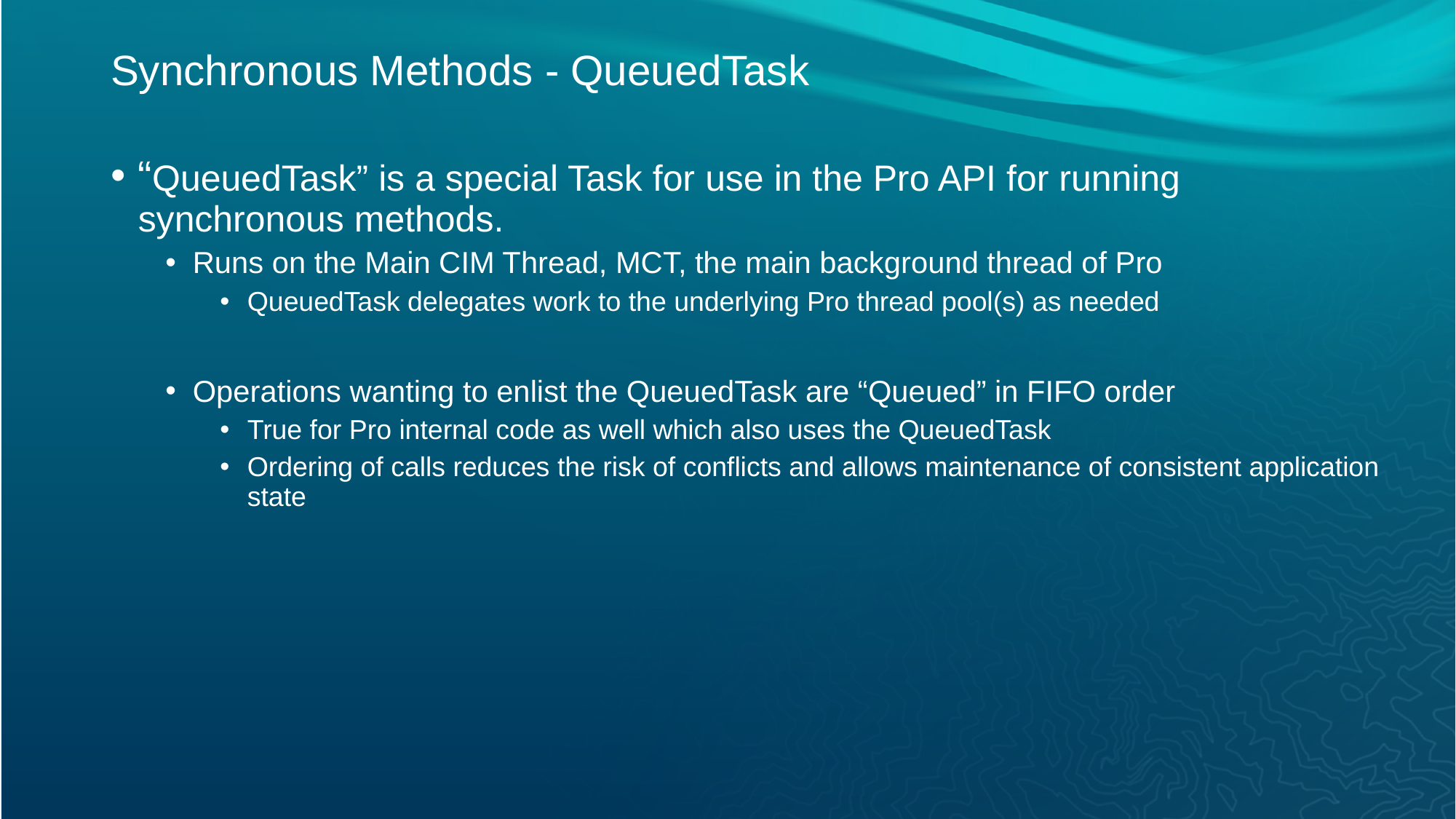

# Synchronous Methods - QueuedTask
“QueuedTask” is a special Task for use in the Pro API for running synchronous methods.
Runs on the Main CIM Thread, MCT, the main background thread of Pro
QueuedTask delegates work to the underlying Pro thread pool(s) as needed

Operations wanting to enlist the QueuedTask are “Queued” in FIFO order
True for Pro internal code as well which also uses the QueuedTask
Ordering of calls reduces the risk of conflicts and allows maintenance of consistent application state